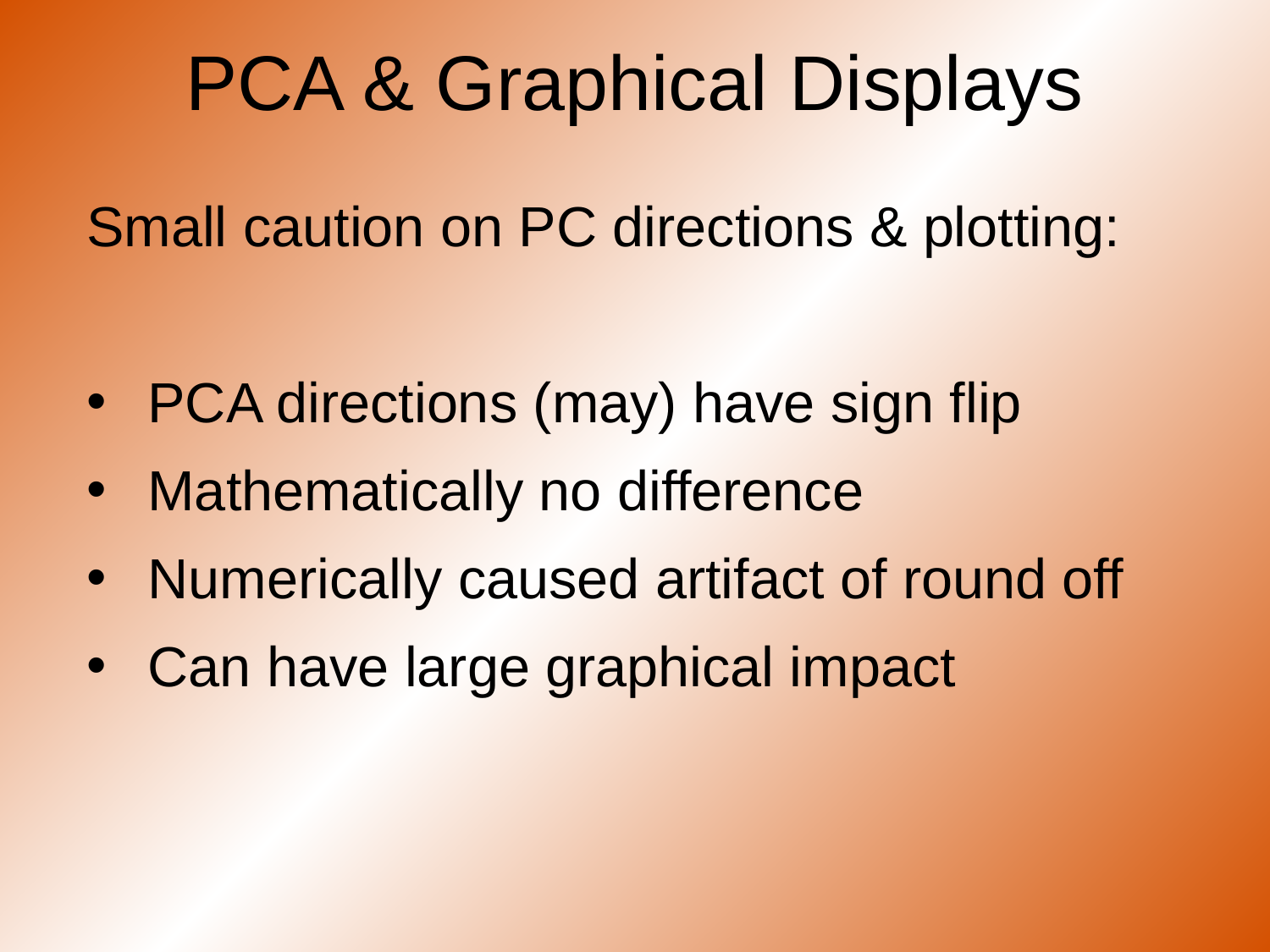

# PCA & Graphical Displays
Small caution on PC directions & plotting:

  PCA directions (may) have sign flip
  Mathematically no difference
  Numerically caused artifact of round off
  Can have large graphical impact